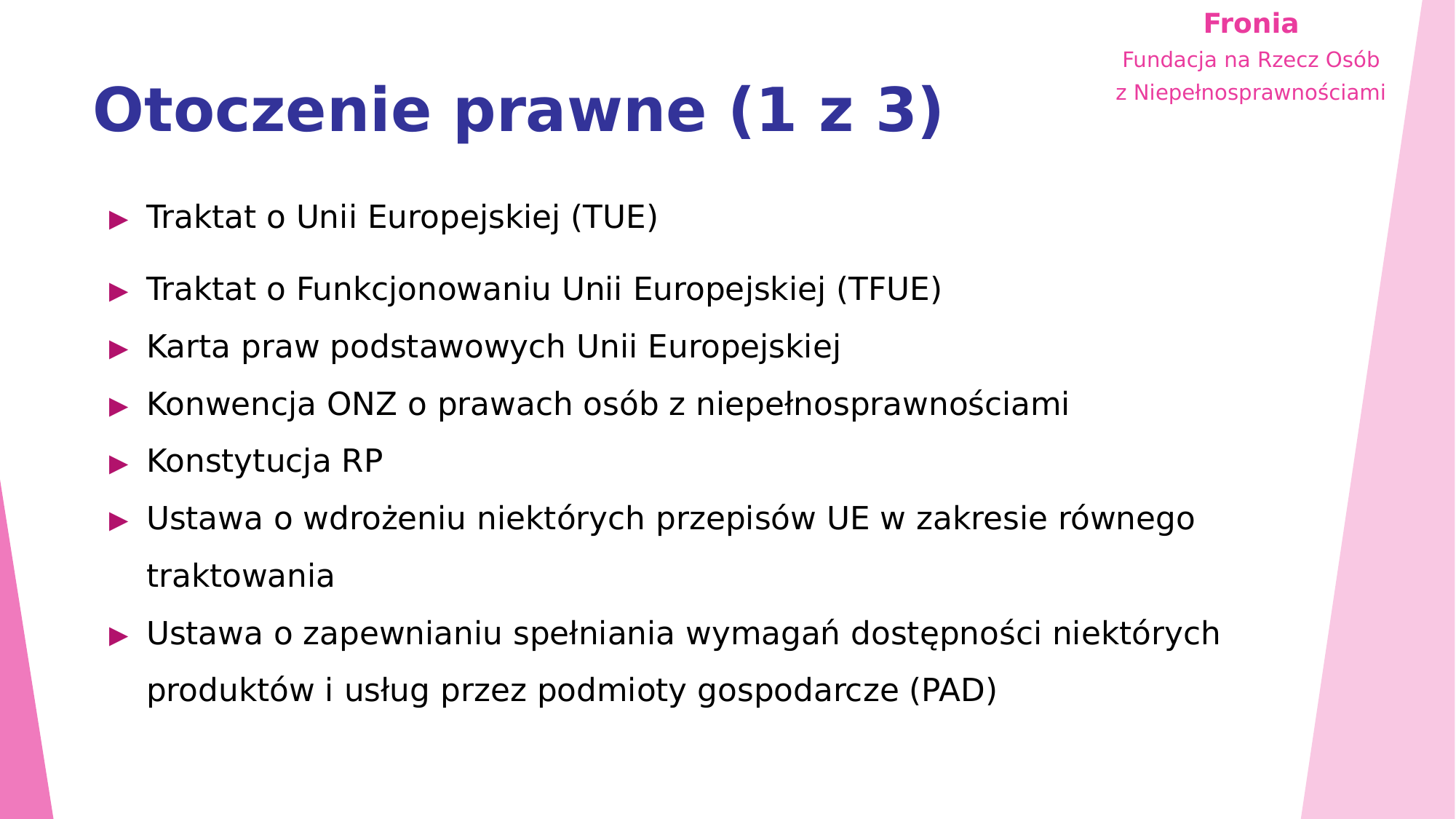

# Otoczenie prawne (1 z 3)
Traktat o Unii Europejskiej (TUE)
Traktat o Funkcjonowaniu Unii Europejskiej (TFUE)
Karta praw podstawowych Unii Europejskiej
Konwencja ONZ o prawach osób z niepełnosprawnościami
Konstytucja RP
Ustawa o wdrożeniu niektórych przepisów UE w zakresie równego traktowania
Ustawa o zapewnianiu spełniania wymagań dostępności niektórych produktów i usług przez podmioty gospodarcze (PAD)